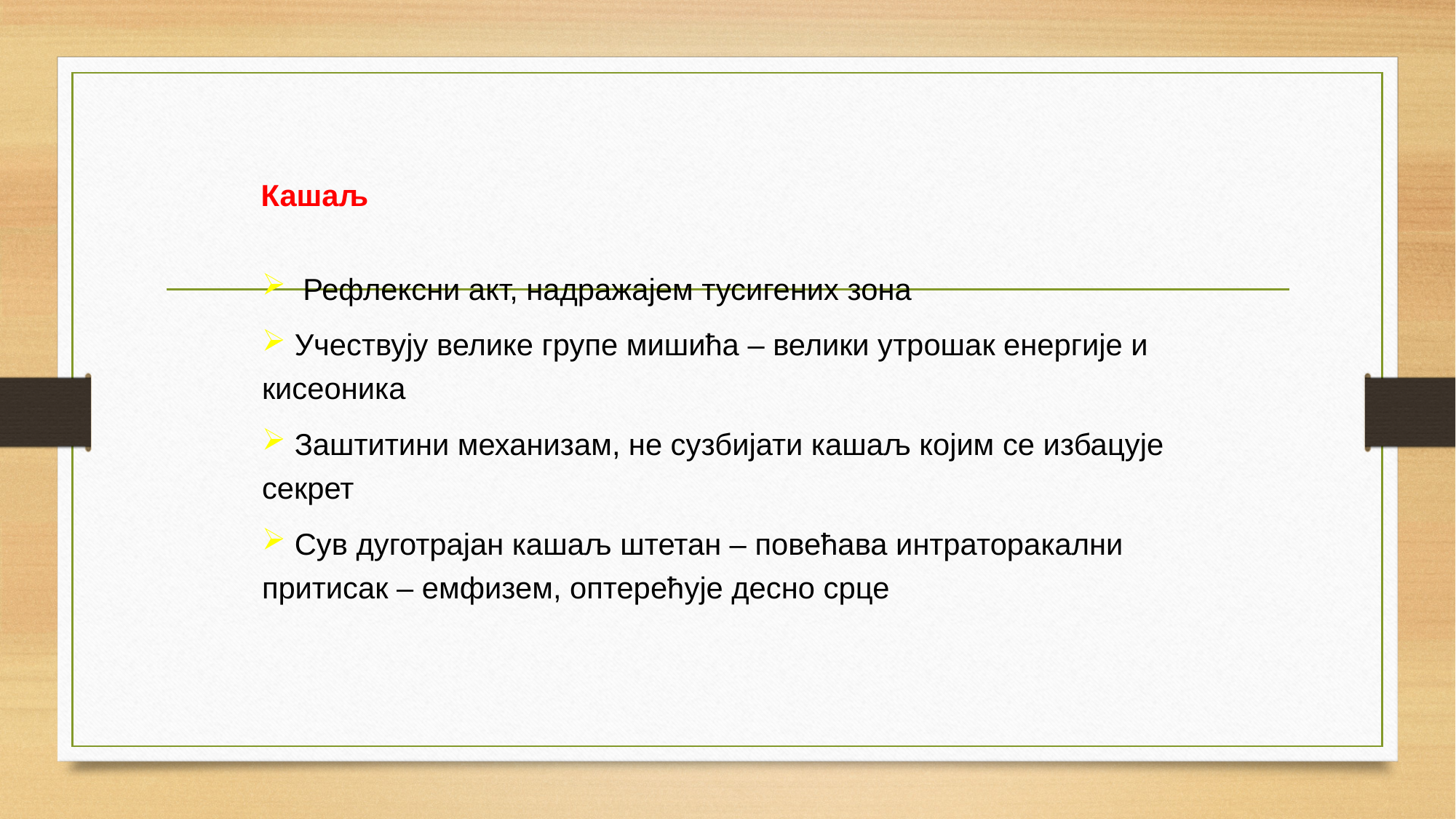

Кашаљ
  Рефлексни акт, надражајем тусигених зона
 Учествују велике групе мишића – велики утрошак енергије и кисеоника
 Заштитини механизам, не сузбијати кашаљ којим се избацује секрет
 Сув дуготрајан кашаљ штетан – повећава интраторакални притисак – емфизем, оптерећује десно срце